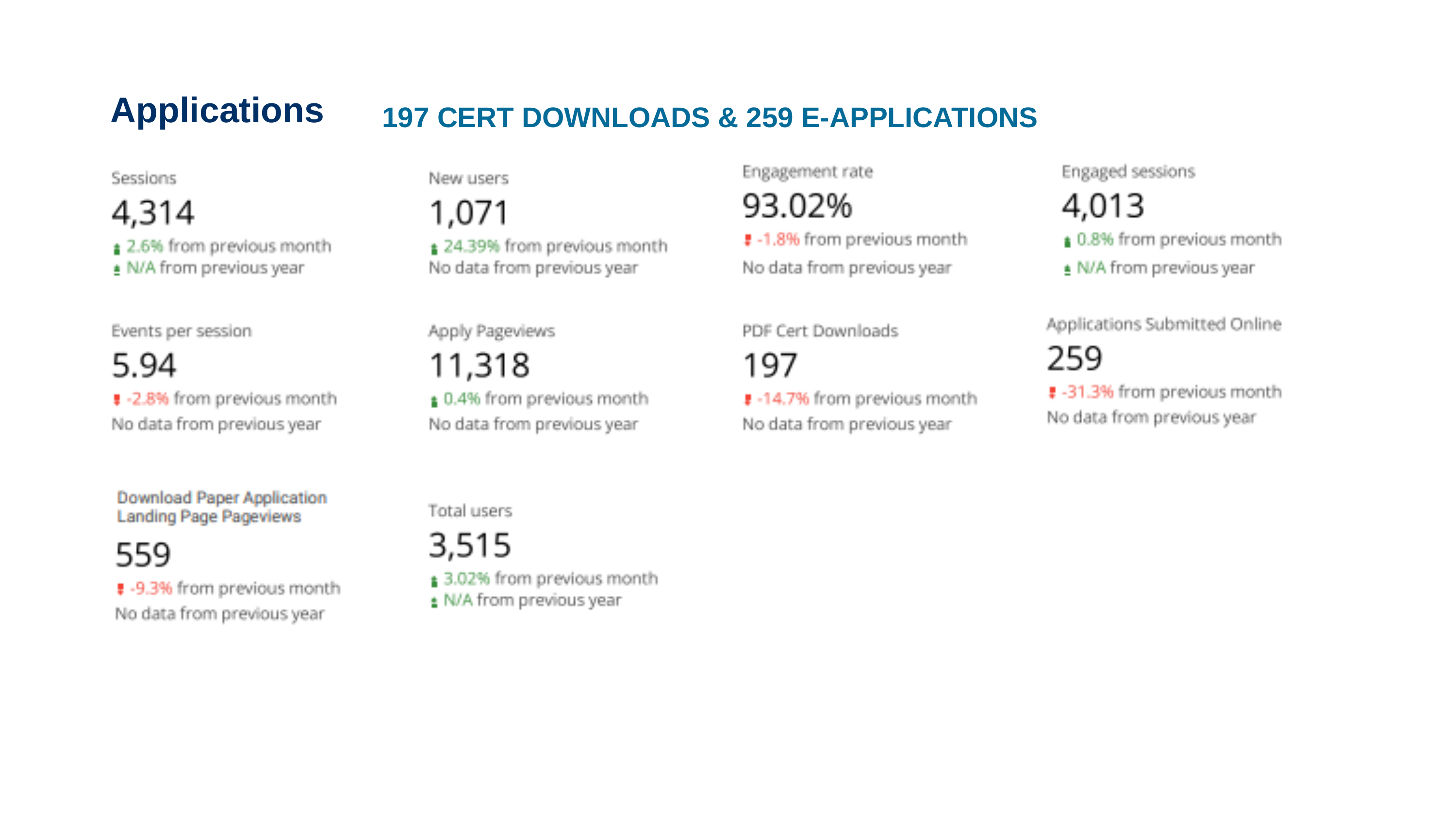

# Applications
197 CERT DOWNLOADS & 259 E-APPLICATIONS